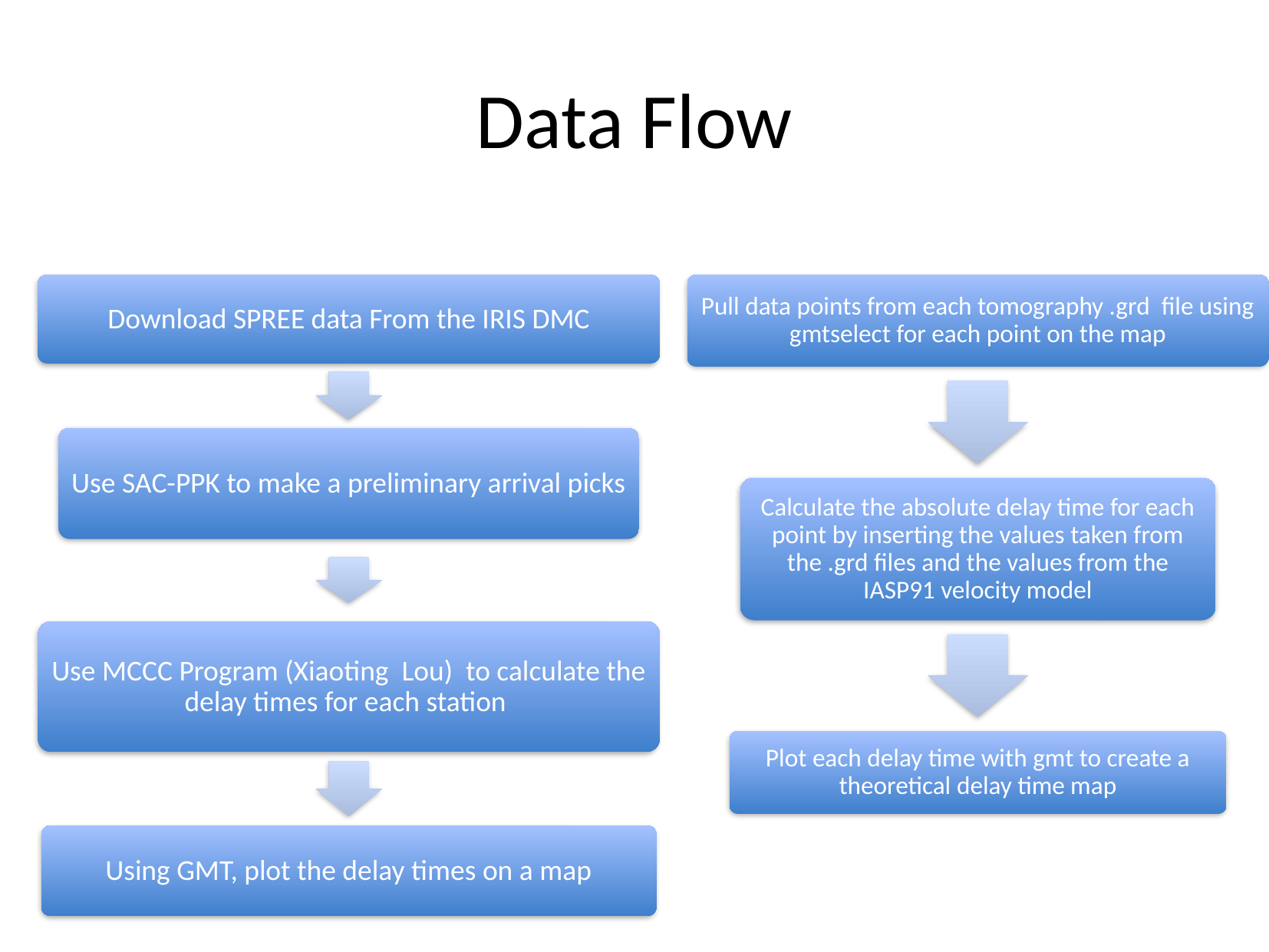

# Data Flow
Actual Delay Times
Theoretical Delay Times
Pull data points from each tomography .grd  file using gmtselect for each point on the map

Calculate the absolute delay time for each point by inserting the values taken from the .grd files and the values from the IASP91 velocity model

Plot each delay time with gmt to create a theoretical delay time map
Download SPREE data From the IRIS DMC

Use SAC-PPK to make a preliminary arrival picks

Use MCCC Program (Xiaoting  Lou)  to calculate the delay times for each station

Using GMT, plot the delay times on a map
Both of these processes need to be automated